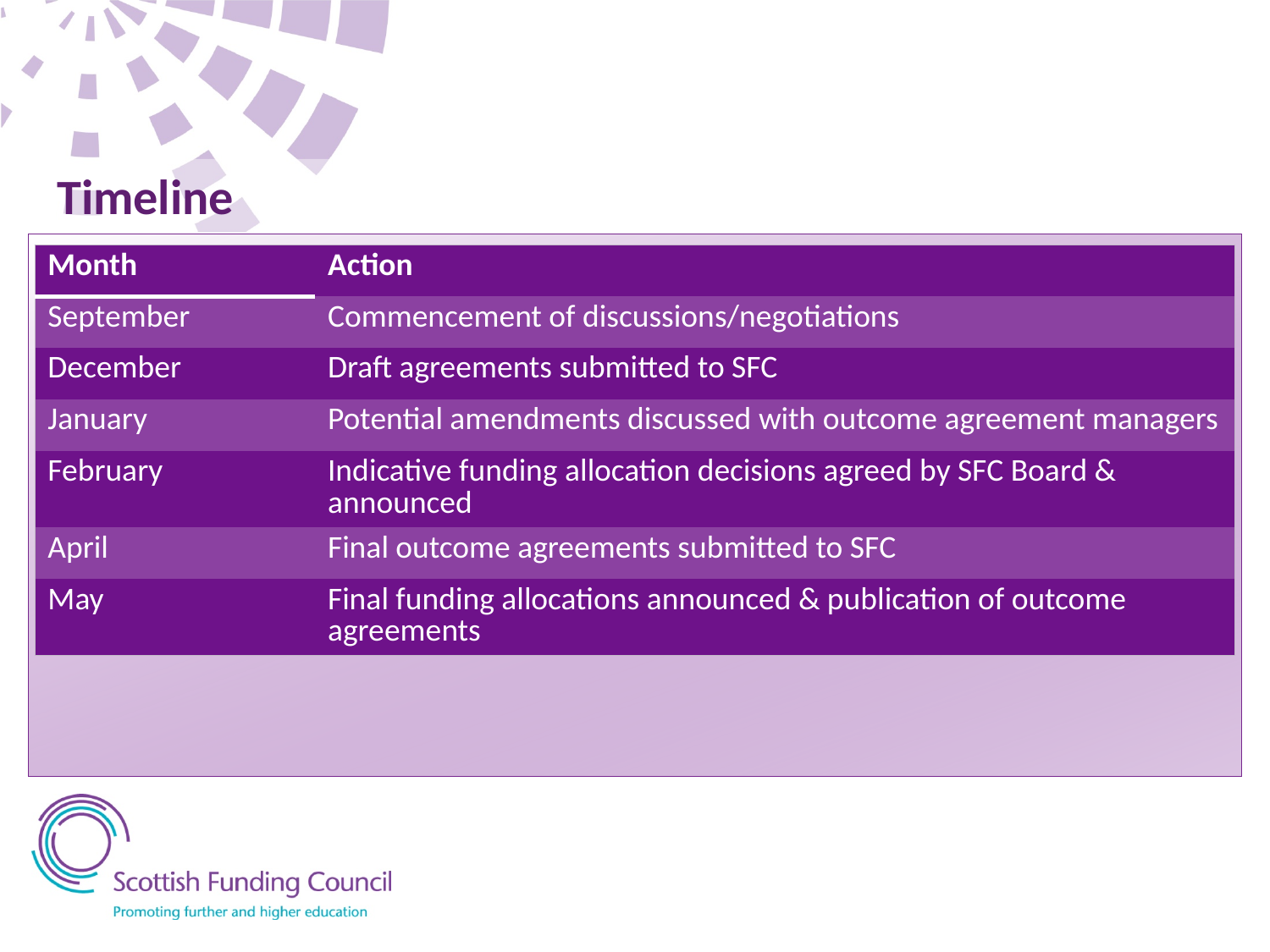

# Timeline
| Month | Action |
| --- | --- |
| September | Commencement of discussions/negotiations |
| December | Draft agreements submitted to SFC |
| January | Potential amendments discussed with outcome agreement managers |
| February | Indicative funding allocation decisions agreed by SFC Board & announced |
| April | Final outcome agreements submitted to SFC |
| May | Final funding allocations announced & publication of outcome agreements |